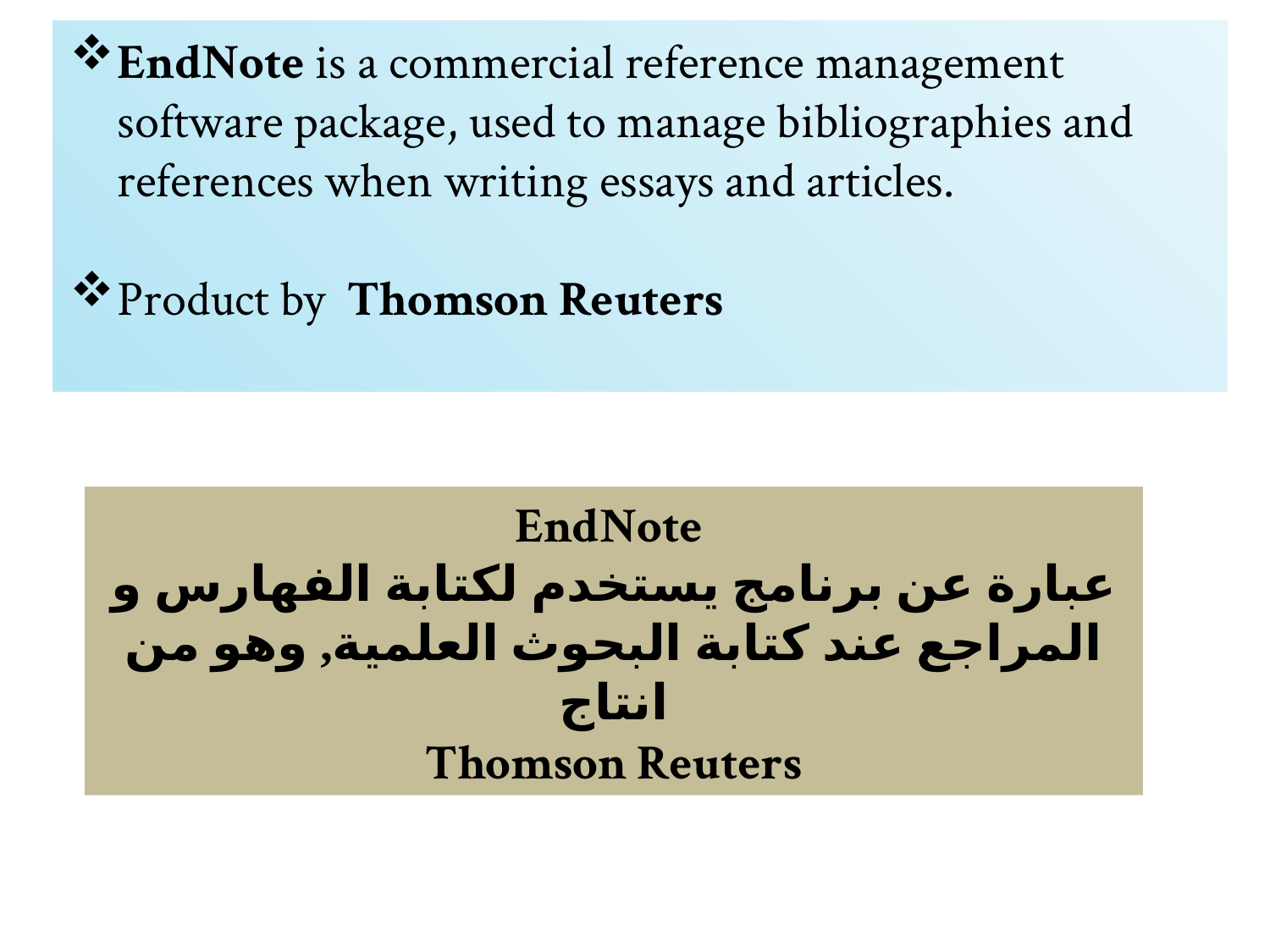

EndNote is a commercial reference management software package, used to manage bibliographies and references when writing essays and articles.

Product by  Thomson Reuters

EndNote
عبارة عن برنامج يستخدم لكتابة الفهارس و المراجع عند كتابة البحوث العلمية, وهو من انتاج
Thomson Reuters